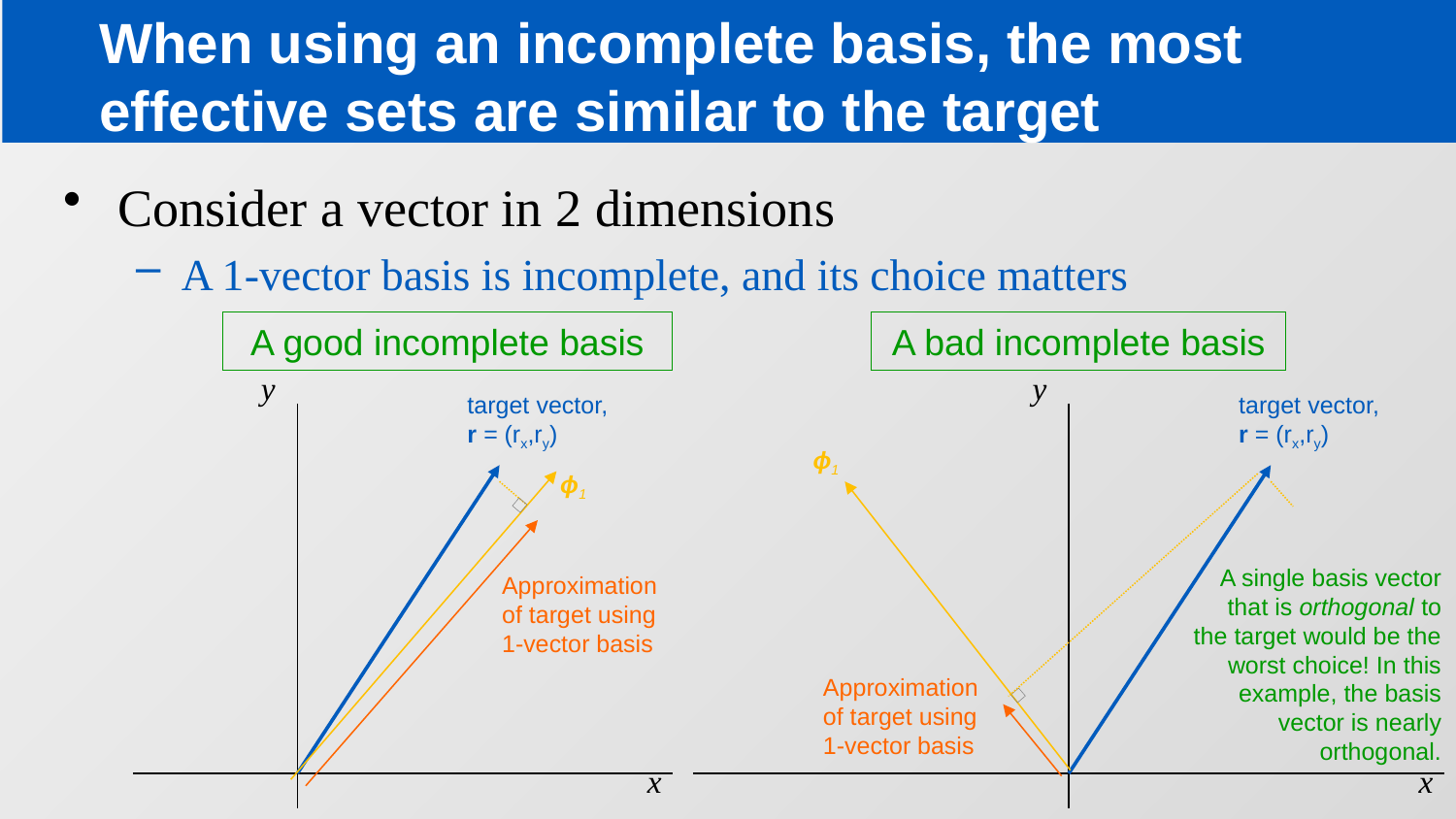

# When using an incomplete basis, the most effective sets are similar to the target
Consider a vector in 2 dimensions
A 1-vector basis is incomplete, and its choice matters
A good incomplete basis
A bad incomplete basis
y
target vector,
r = (rx,ry)
ϕ1
x
y
target vector,
r = (rx,ry)
ϕ1
x

A single basis vector that is orthogonal to the target would be the worst choice! In this example, the basis vector is nearly orthogonal.
Approximation of target using 1-vector basis
Approximation of target using 1-vector basis